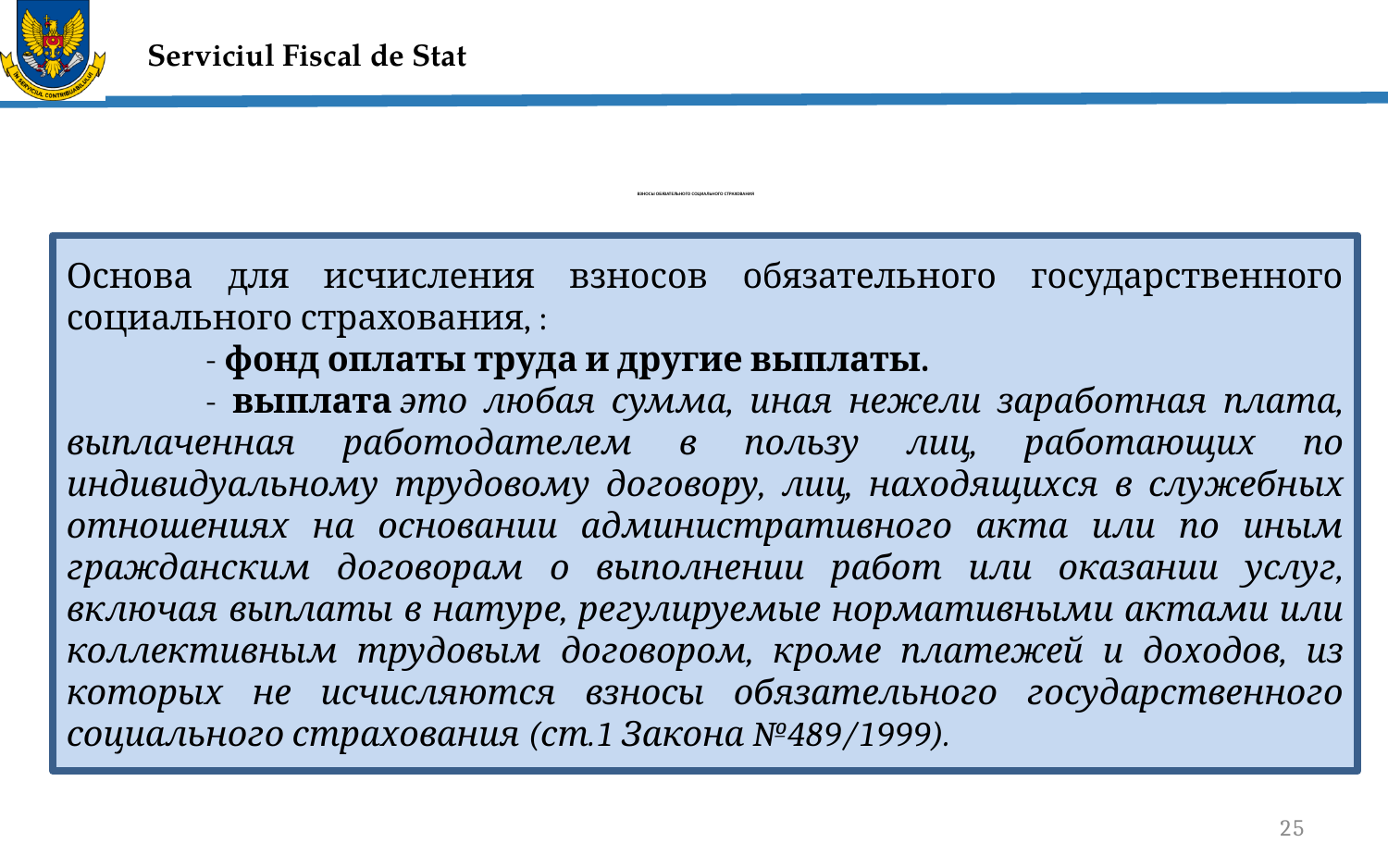

# ВЗНОСЫ ОБЯЗАТЕЛЬНОГО СОЦИАЛЬНОГО СТРАХОВАНИЯ
Основа для исчисления взносов обязательного государственного социального страхования, :
	- фонд оплаты труда и другие выплаты.
	- выплата это любая сумма, иная нежели заработная плата, выплаченная работодателем в пользу лиц, работающих по индивидуальному трудовому договору, лиц, находящихся в служебных отношениях на основании административного акта или по иным гражданским договорам о выполнении работ или оказании услуг, включая выплаты в натуре, регулируемые нормативными актами или коллективным трудовым договором, кроме платежей и доходов, из которых не исчисляются взносы обязательного государственного социального страхования (ст.1 Закона №489/1999).
25